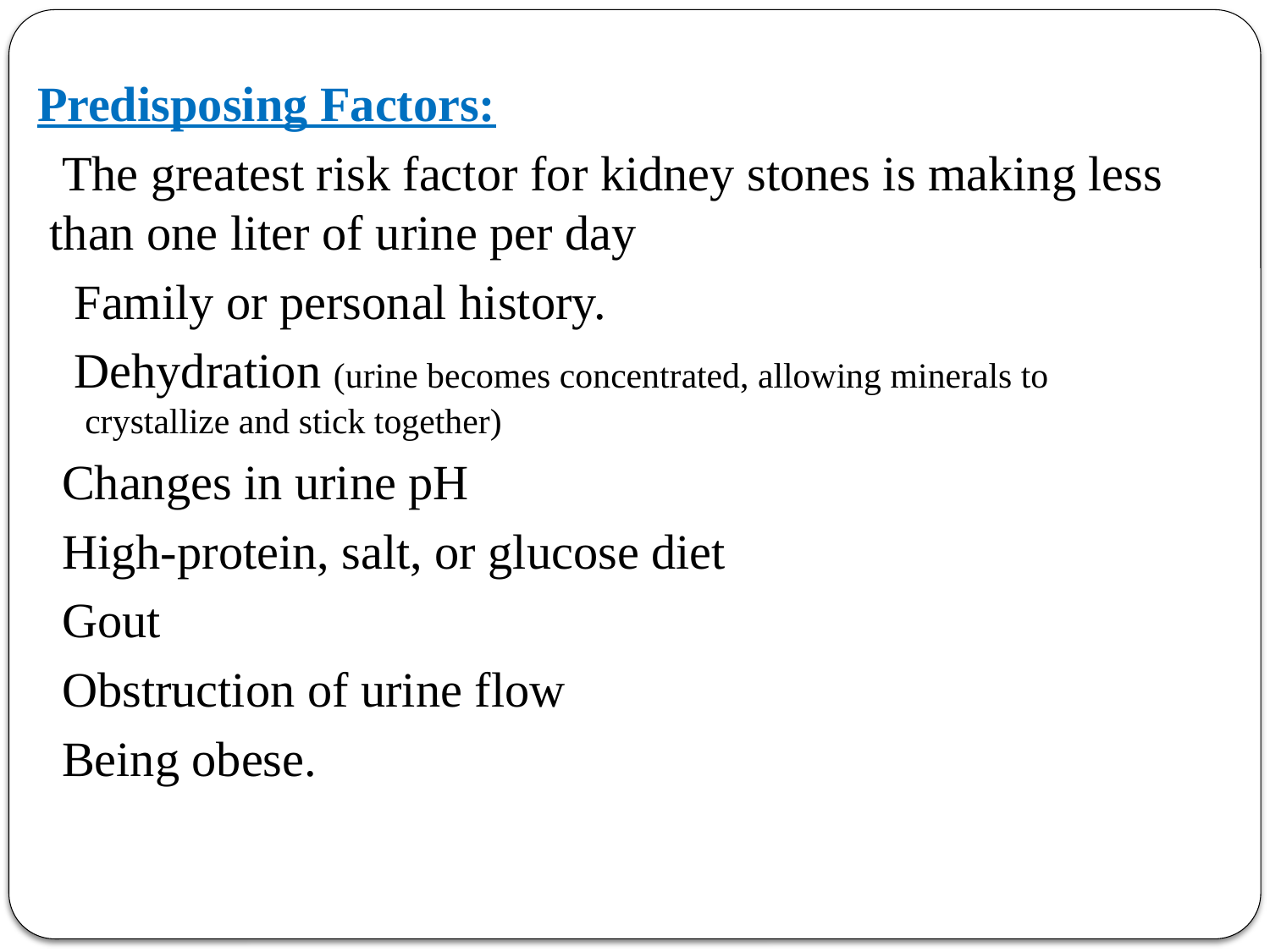

Predisposing Factors:
  The greatest risk factor for kidney stones is making less   than one liter of urine per day
   Family or personal history.
   Dehydration (urine becomes concentrated, allowing minerals to crystallize and stick together)
  Changes in urine pH
  High-protein, salt, or glucose diet
  Gout
  Obstruction of urine flow
  Being obese.